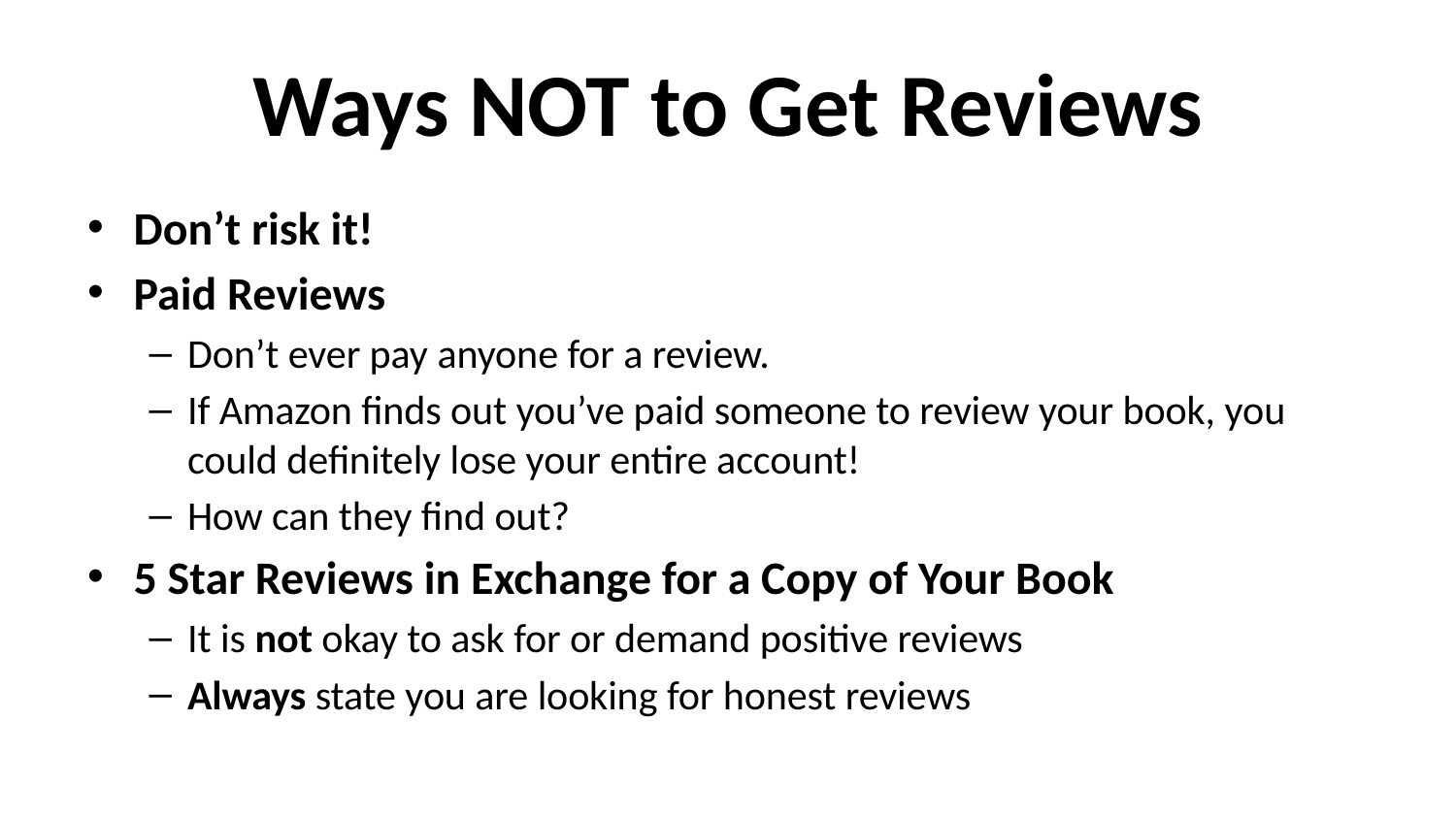

# Ways NOT to Get Reviews
Don’t risk it!
Paid Reviews
Don’t ever pay anyone for a review.
If Amazon finds out you’ve paid someone to review your book, you could definitely lose your entire account!
How can they find out?
5 Star Reviews in Exchange for a Copy of Your Book
It is not okay to ask for or demand positive reviews
Always state you are looking for honest reviews